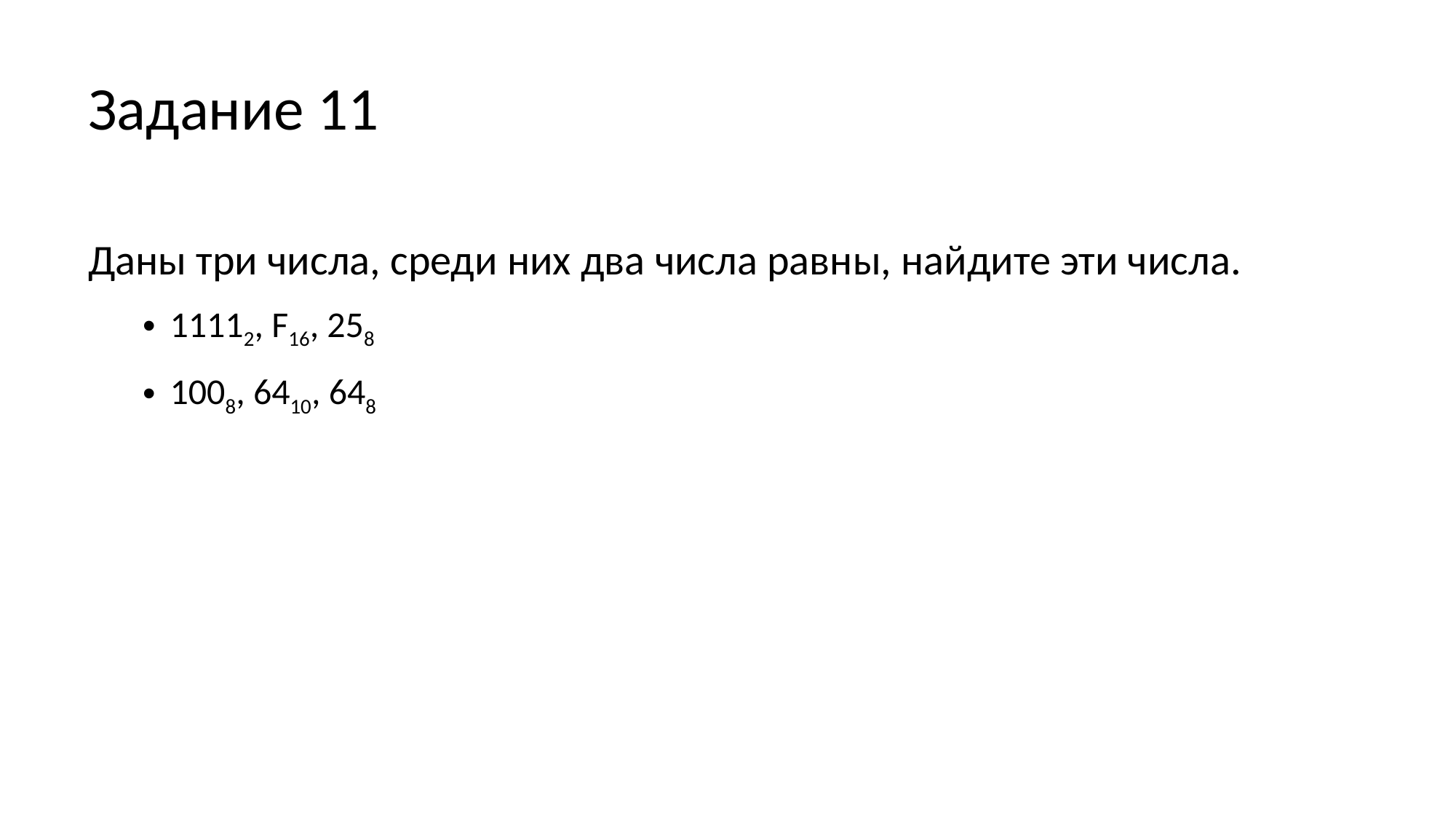

# Задание 11
Даны три числа, среди них два числа равны, найдите эти числа.
11112, F16, 258
1008, 6410, 648